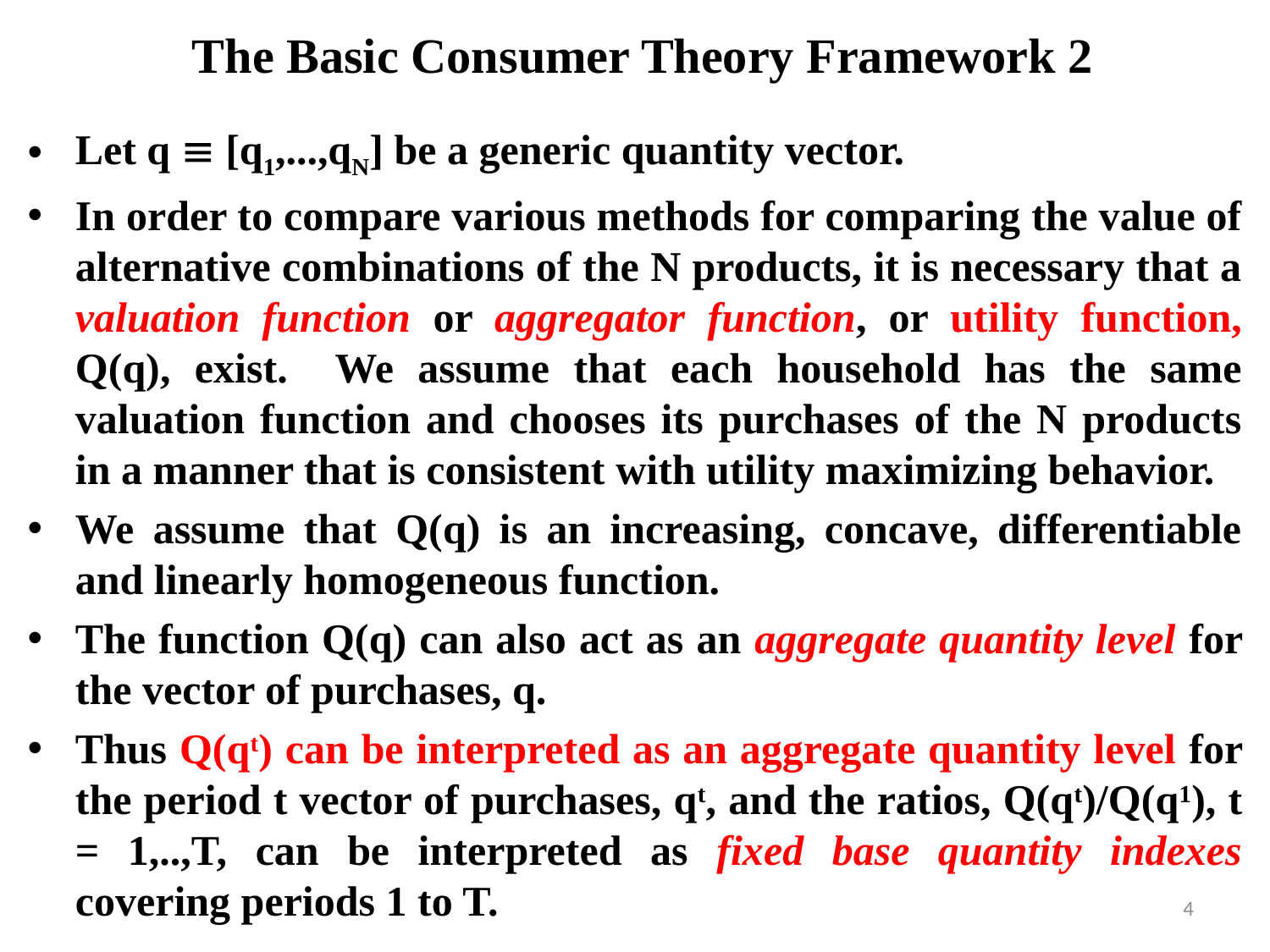

# The Basic Consumer Theory Framework 2
Let q ≡ [q1,...,qN] be a generic quantity vector.
In order to compare various methods for comparing the value of alternative combinations of the N products, it is necessary that a valuation function or aggregator function, or utility function, Q(q), exist.  We assume that each household has the same valuation function and chooses its purchases of the N products in a manner that is consistent with utility maximizing behavior.
We assume that Q(q) is an increasing, concave, differentiable and linearly homogeneous function.
The function Q(q) can also act as an aggregate quantity level for the vector of purchases, q.
Thus Q(qt) can be interpreted as an aggregate quantity level for the period t vector of purchases, qt, and the ratios, Q(qt)/Q(q1), t = 1,..,T, can be interpreted as fixed base quantity indexes covering periods 1 to T.

4